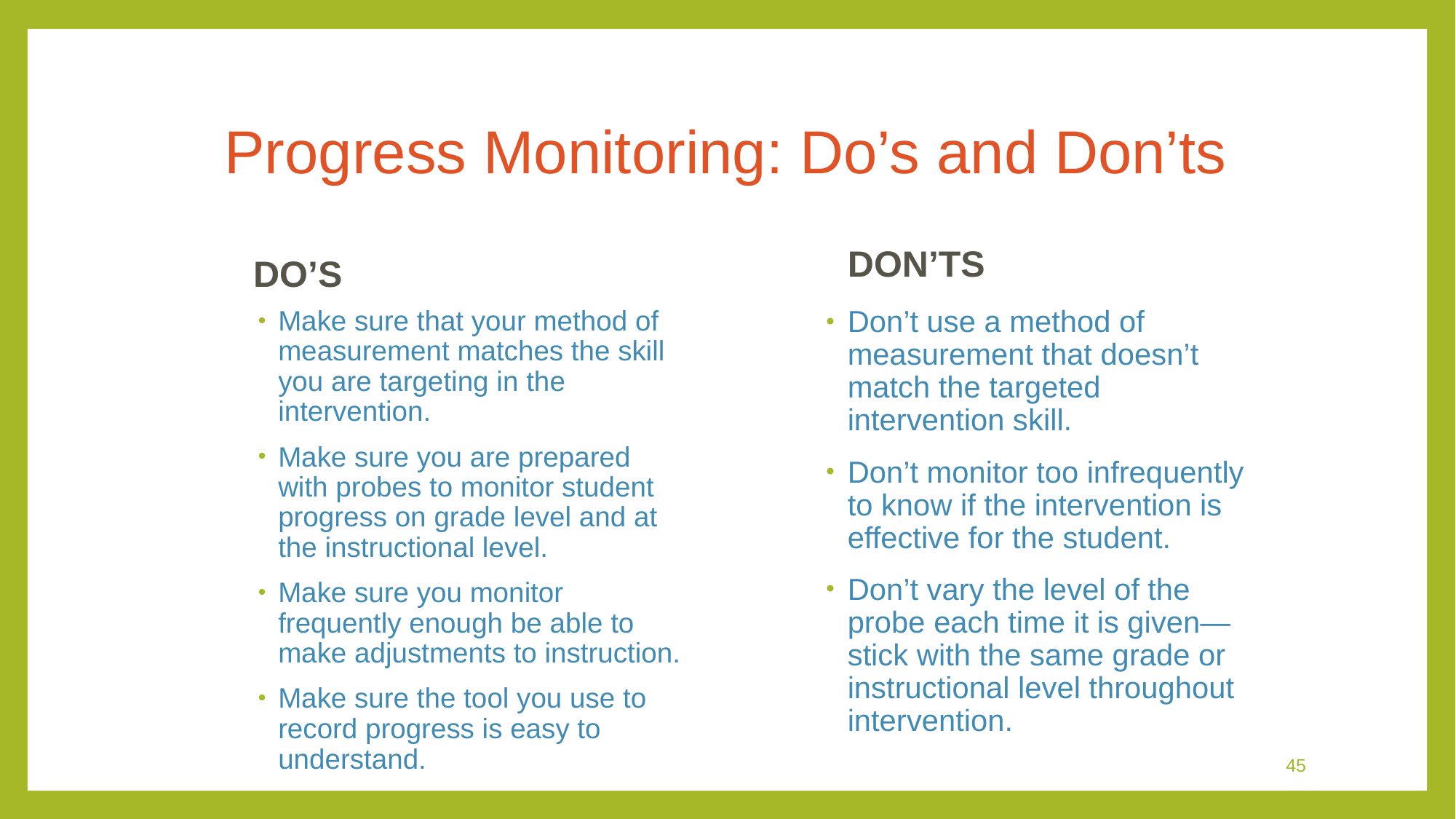

# Progress Monitoring: Do’s and Don’ts
DON’TS
DO’S
Make sure that your method of measurement matches the skill you are targeting in the intervention.
Make sure you are prepared with probes to monitor student progress on grade level and at the instructional level.
Make sure you monitor frequently enough be able to make adjustments to instruction.
Make sure the tool you use to record progress is easy to understand.

Don’t use a method of measurement that doesn’t match the targeted intervention skill.
Don’t monitor too infrequently to know if the intervention is effective for the student.
Don’t vary the level of the probe each time it is given—stick with the same grade or instructional level throughout intervention.

45